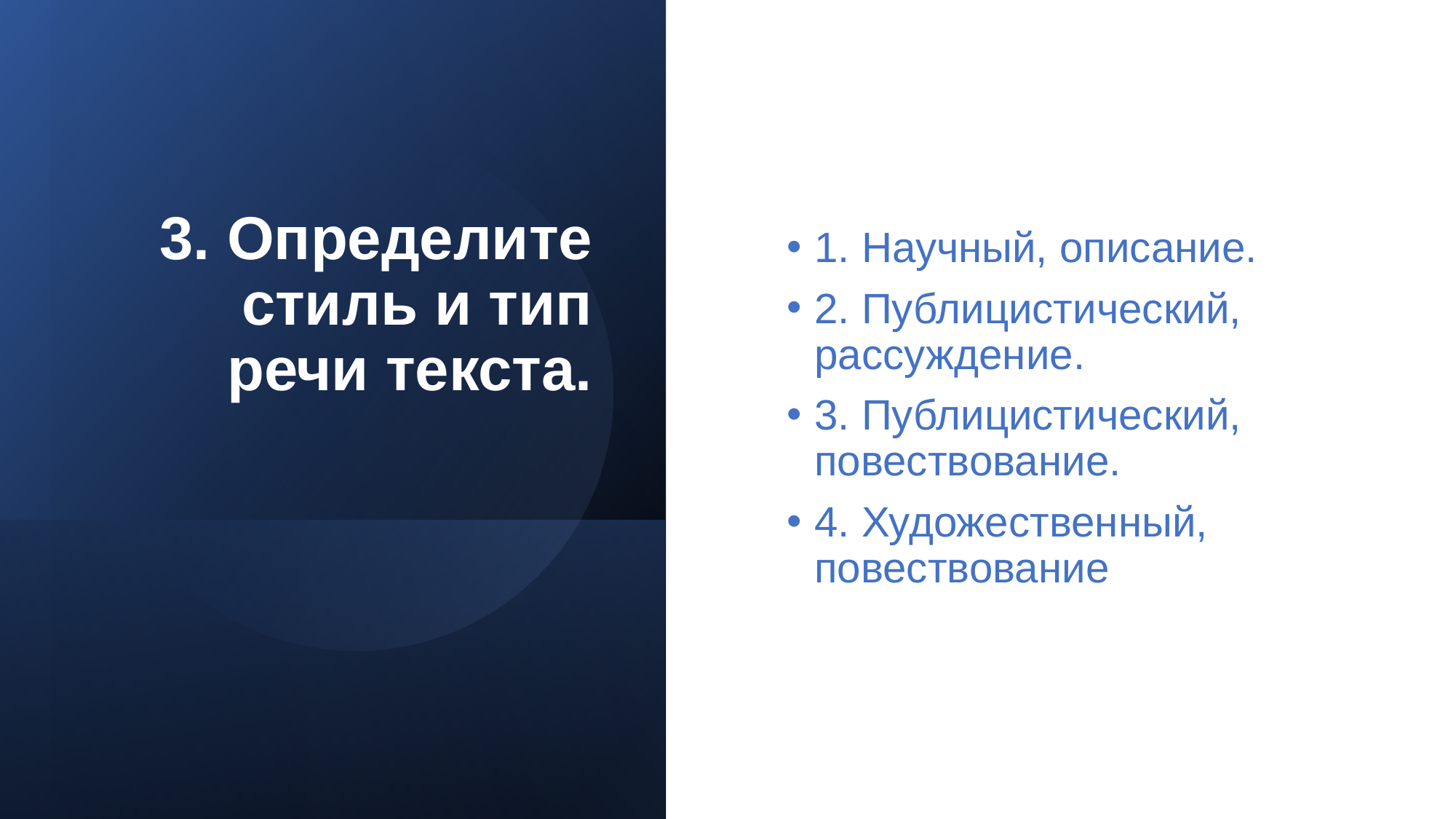

# 3. Определите стиль и тип речи текста.

1. Научный, описание.
2. Публицистический, рассуждение.
3. Публицистический, повествование.
4. Художественный, повествование